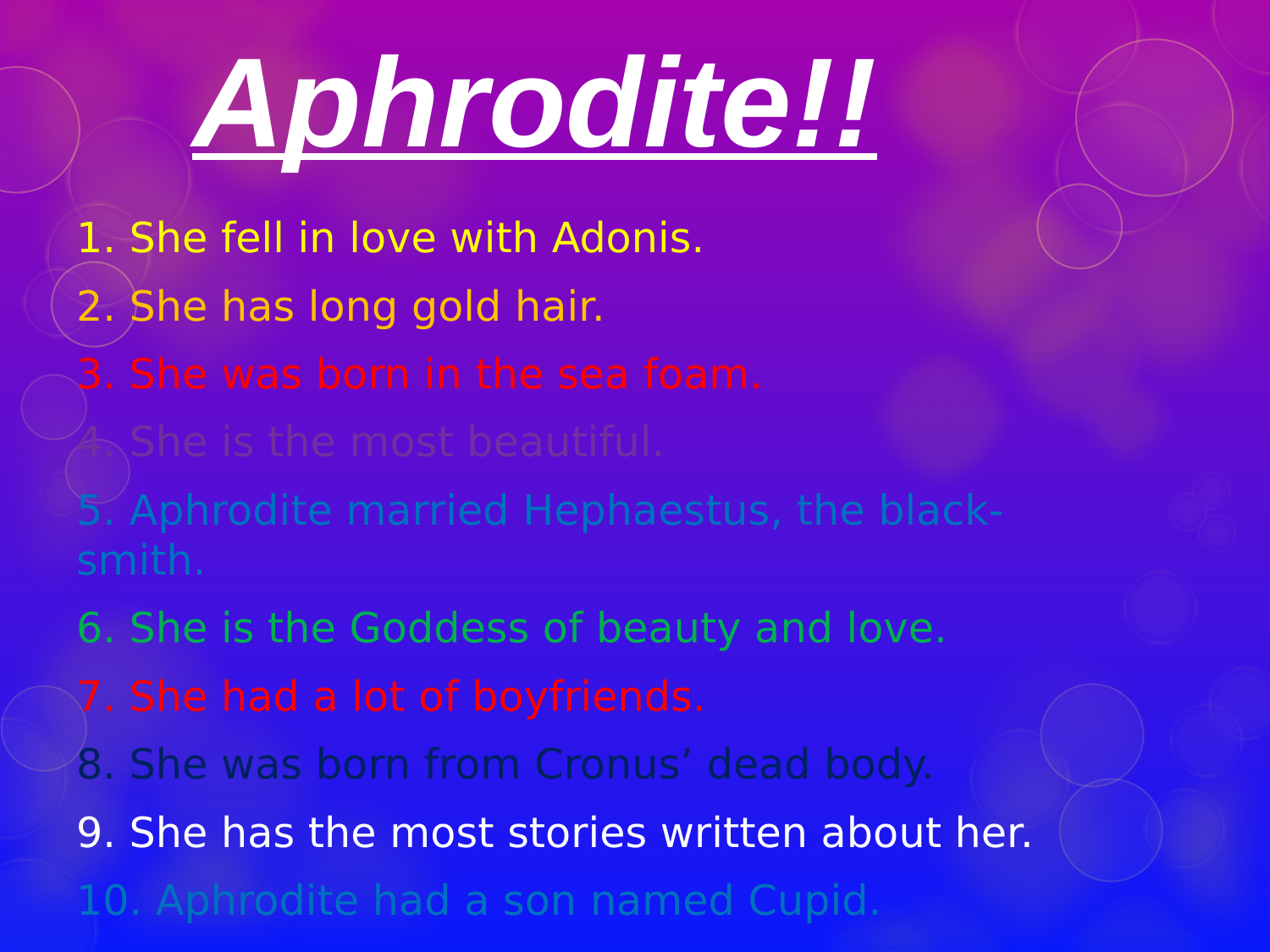

# Aphrodite!!
1. She fell in love with Adonis.
2. She has long gold hair.
3. She was born in the sea foam.
4. She is the most beautiful.
5. Aphrodite married Hephaestus, the black-smith.
6. She is the Goddess of beauty and love.
7. She had a lot of boyfriends.
8. She was born from Cronus’ dead body.
9. She has the most stories written about her.
10. Aphrodite had a son named Cupid.